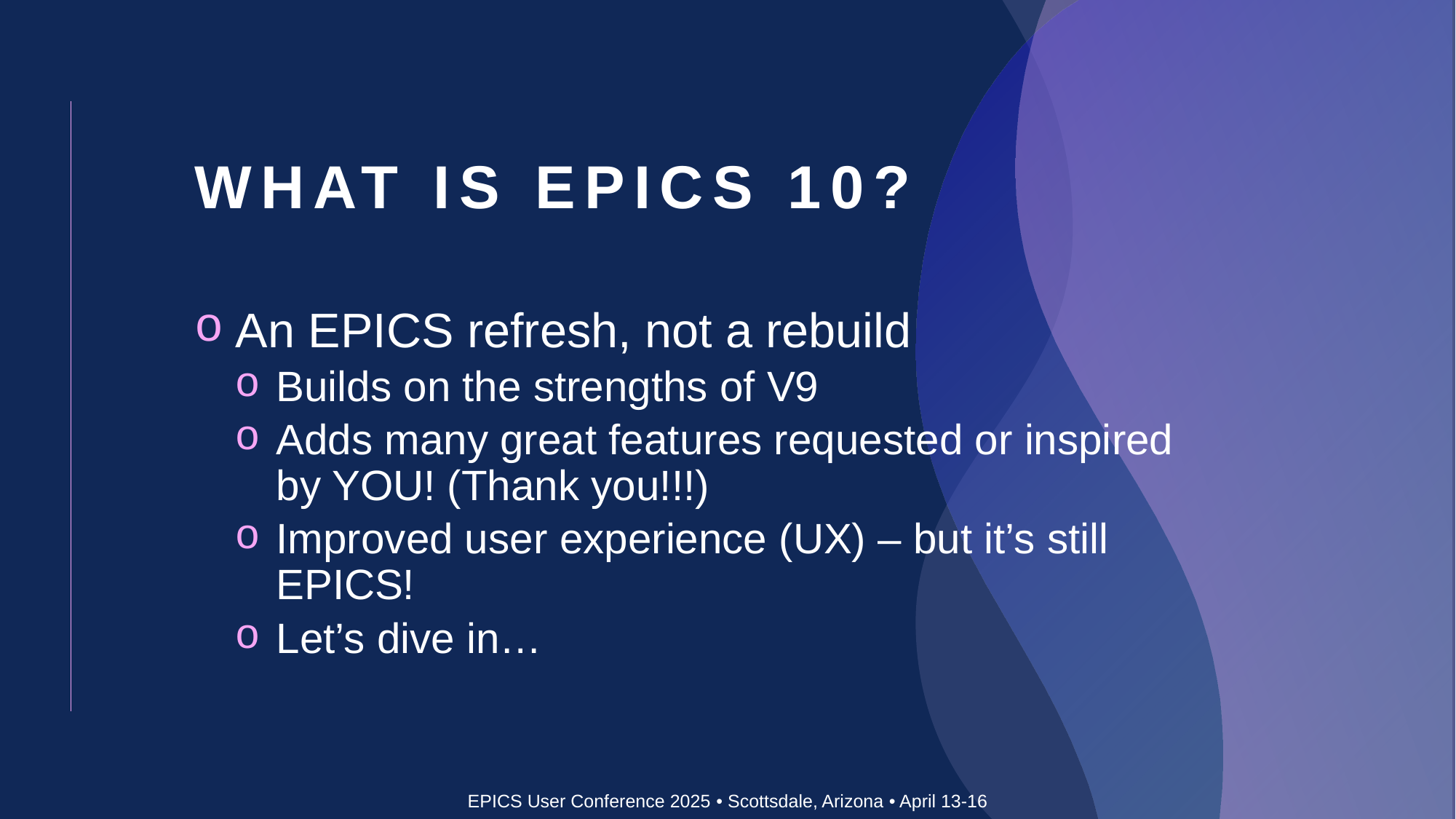

# What is EPICS 10?
An EPICS refresh, not a rebuild
Builds on the strengths of V9
Adds many great features requested or inspired by YOU! (Thank you!!!)
Improved user experience (UX) – but it’s still EPICS!
Let’s dive in…